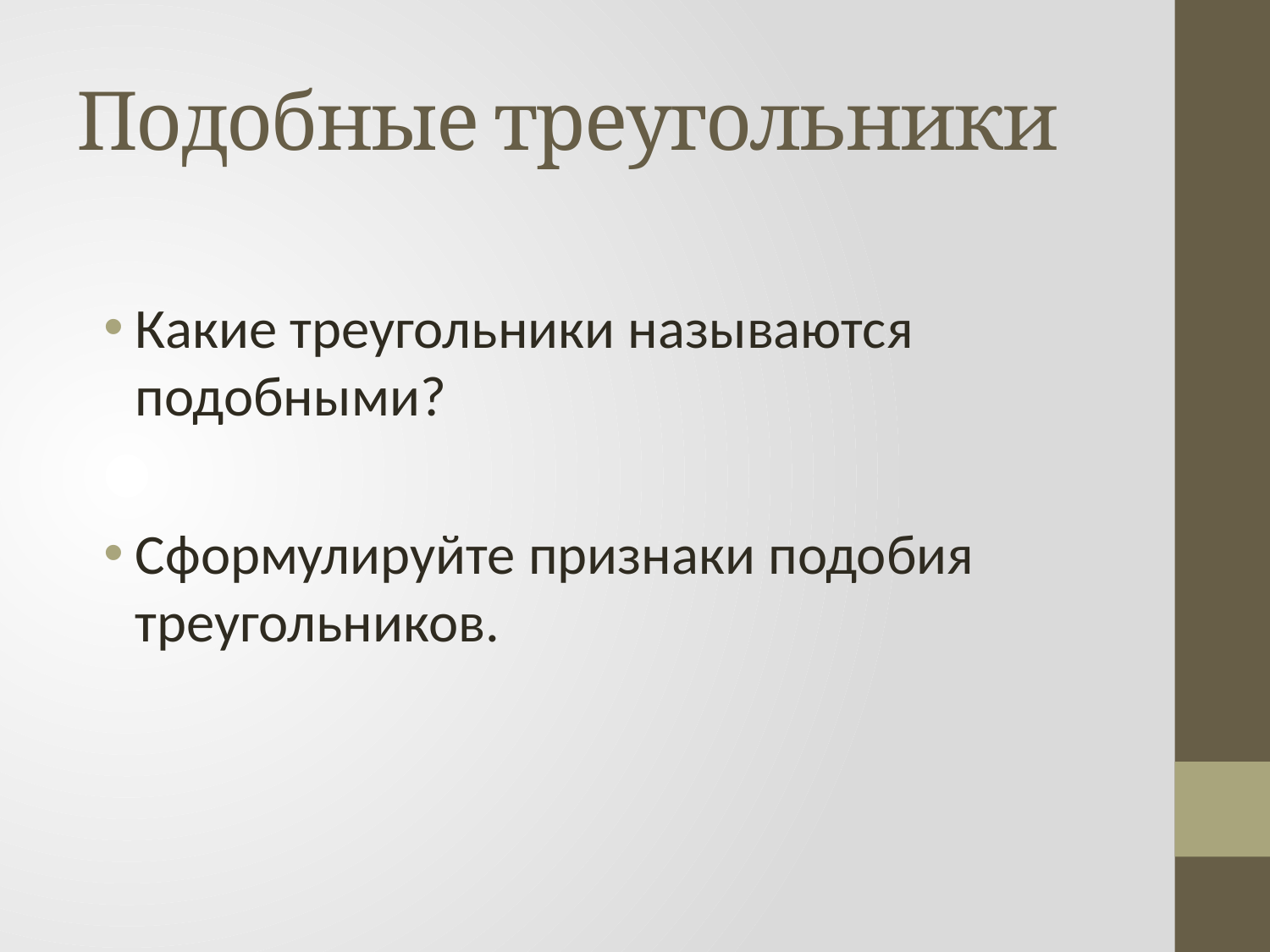

# Подобные треугольники
Какие треугольники называются подобными?

Сформулируйте признаки подобия треугольников.